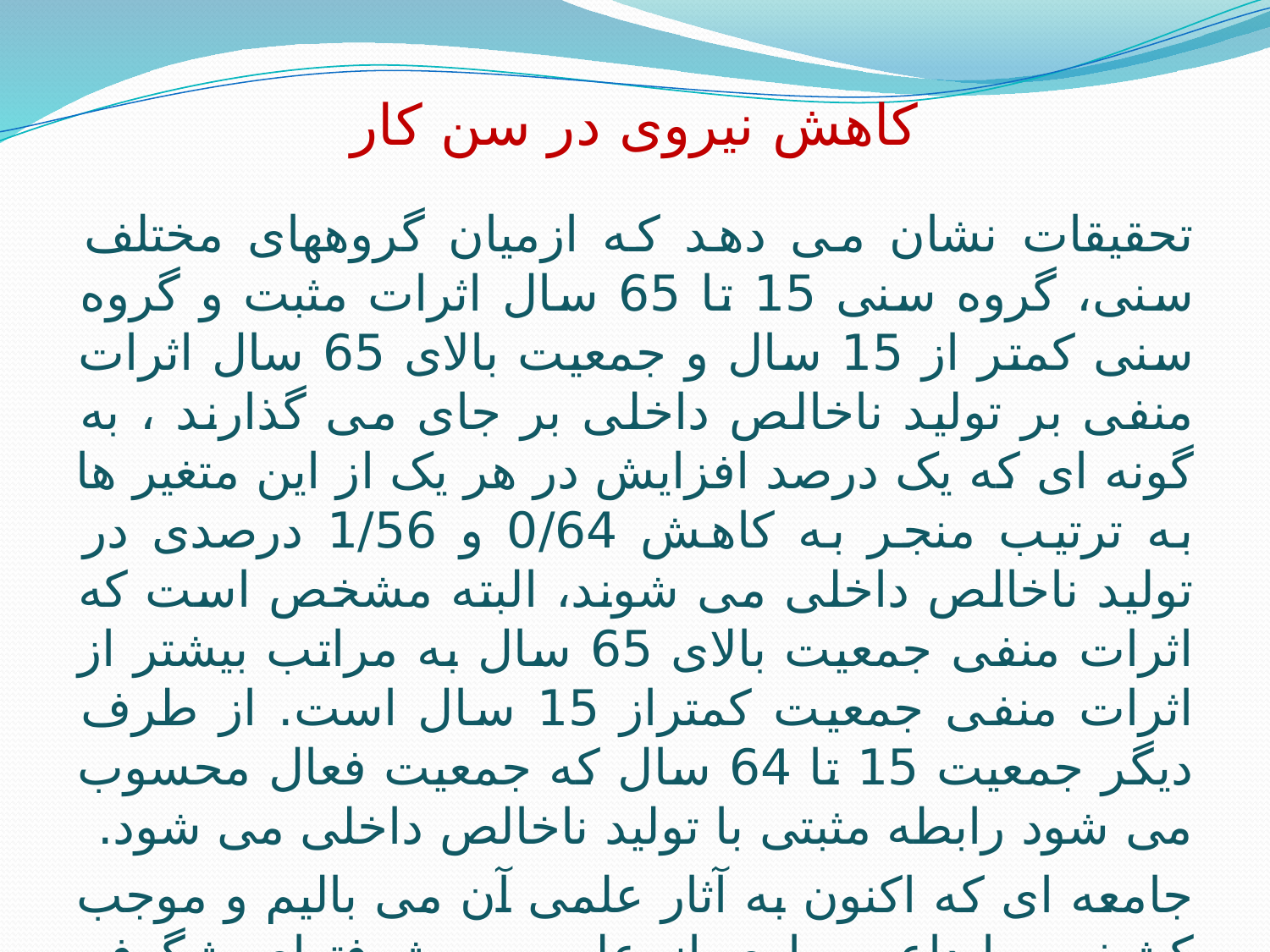

کاهش نیروی در سن کار
تحقیقات نشان می دهد که ازمیان گروههای مختلف سنی، گروه سنی 15 تا 65 سال اثرات مثبت و گروه سنی کمتر از 15 سال و جمعیت بالای 65 سال اثرات منفی بر تولید ناخالص داخلی بر جای می گذارند ، به گونه ای که یک درصد افزایش در هر یک از این متغیر ها به ترتیب منجر به کاهش 0/64 و 1/56 درصدی در تولید ناخالص داخلی می شوند، البته مشخص است که اثرات منفی جمعیت بالای 65 سال به مراتب بیشتر از اثرات منفی جمعیت کمتراز 15 سال است. از طرف دیگر جمعیت 15 تا 64 سال که جمعیت فعال محسوب می شود رابطه مثبتی با تولید ناخالص داخلی می شود.
جامعه ای که اکنون به آثار علمی آن می بالیم و موجب کشف و ابداع بسیاری از علوم و پیشرفتهای شگرف علمی شده است، از ثمرات همین افزایش جمعیت در سنین کار است که غربی ها ما را از آن بر حذر می دارند .